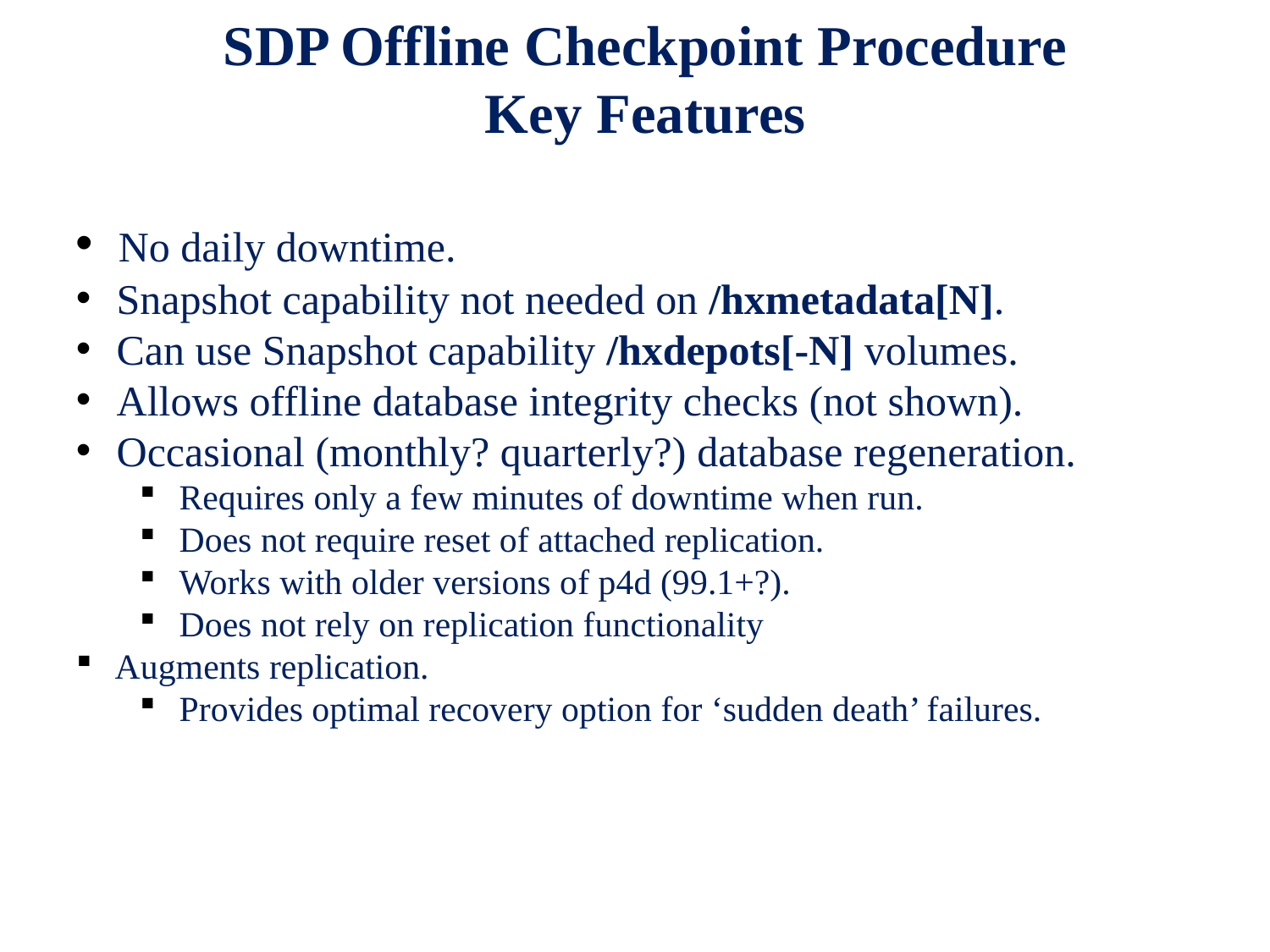

SDP Offline Checkpoint Procedure
Key Features

 No daily downtime.
 Snapshot capability not needed on /hxmetadata[N].
 Can use Snapshot capability /hxdepots[-N] volumes.
 Allows offline database integrity checks (not shown).
 Occasional (monthly? quarterly?) database regeneration.
Requires only a few minutes of downtime when run.
Does not require reset of attached replication.
Works with older versions of p4d (99.1+?).
Does not rely on replication functionality
 Augments replication.
Provides optimal recovery option for ‘sudden death’ failures.